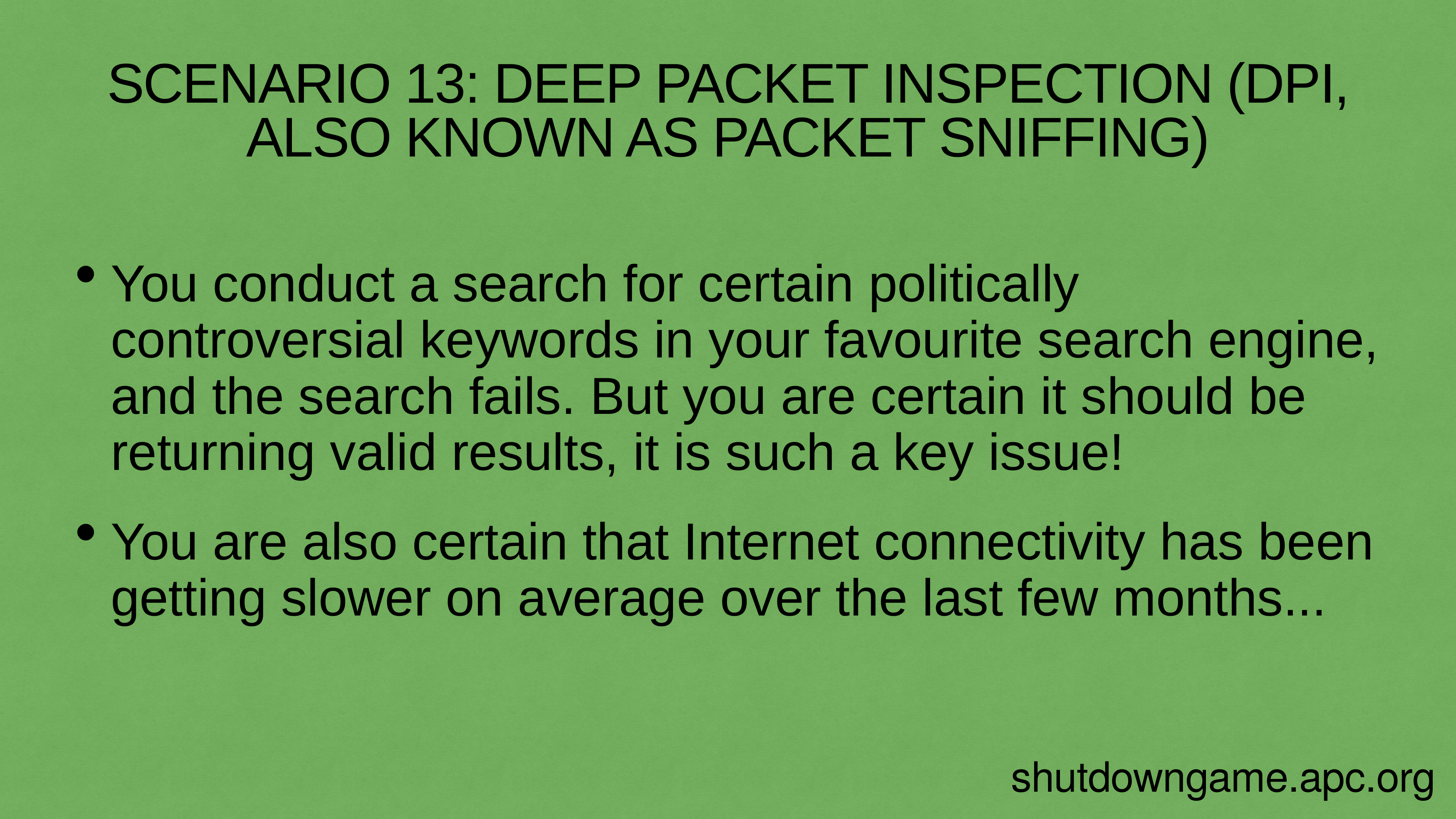

# SCENARIO 13: DEEP PACKET INSPECTION (DPI, ALSO KNOWN AS PACKET SNIFFING)
You conduct a search for certain politically controversial keywords in your favourite search engine, and the search fails. But you are certain it should be returning valid results, it is such a key issue!
You are also certain that Internet connectivity has been getting slower on average over the last few months...
shutdowngame.apc.org